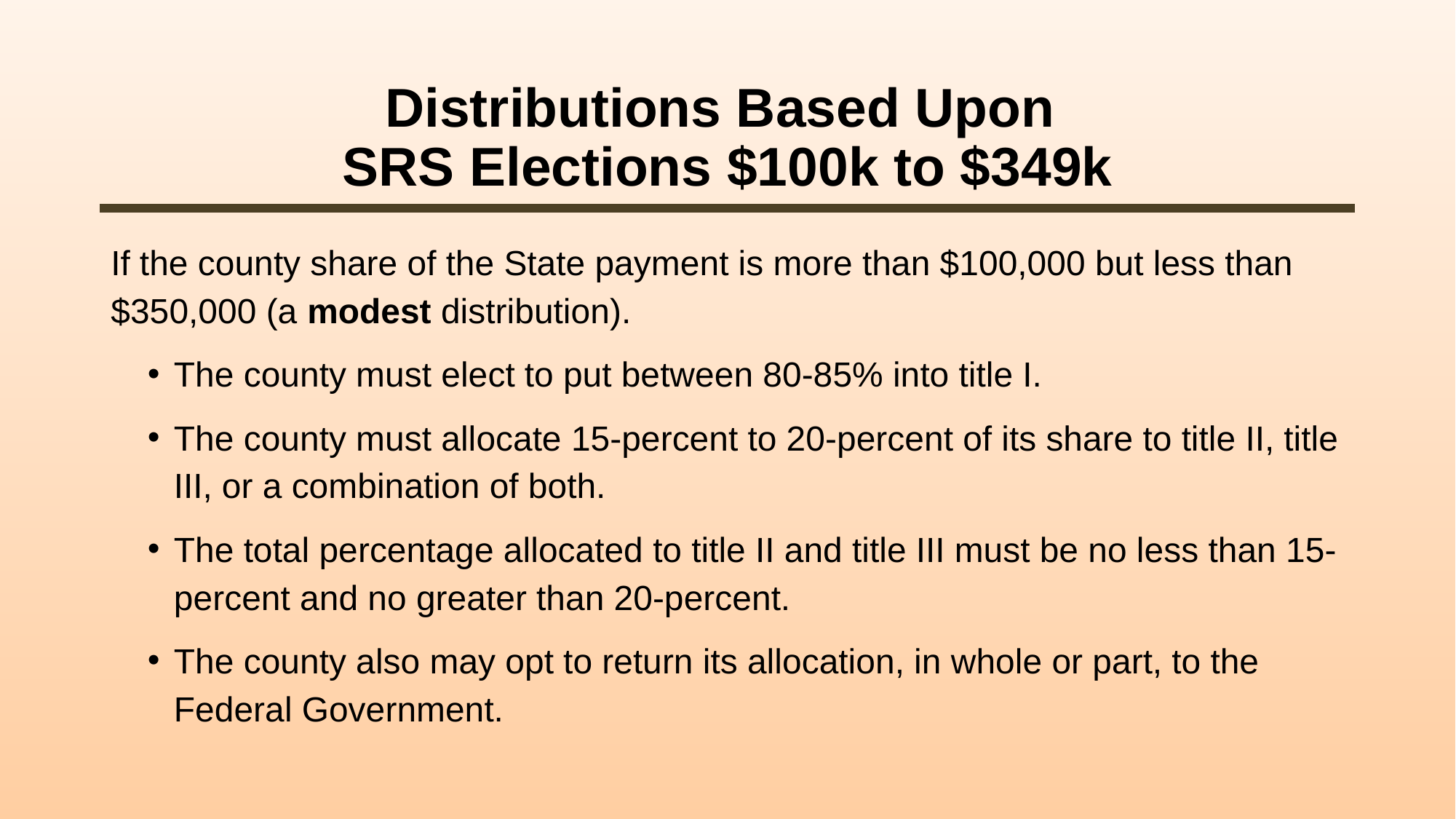

# Distributions Based Upon SRS Elections $100k to $349k
If the county share of the State payment is more than $100,000 but less than $350,000 (a modest distribution).
The county must elect to put between 80-85% into title I.
The county must allocate 15-percent to 20-percent of its share to title II, title III, or a combination of both.
The total percentage allocated to title II and title III must be no less than 15-percent and no greater than 20-percent.
The county also may opt to return its allocation, in whole or part, to the Federal Government.